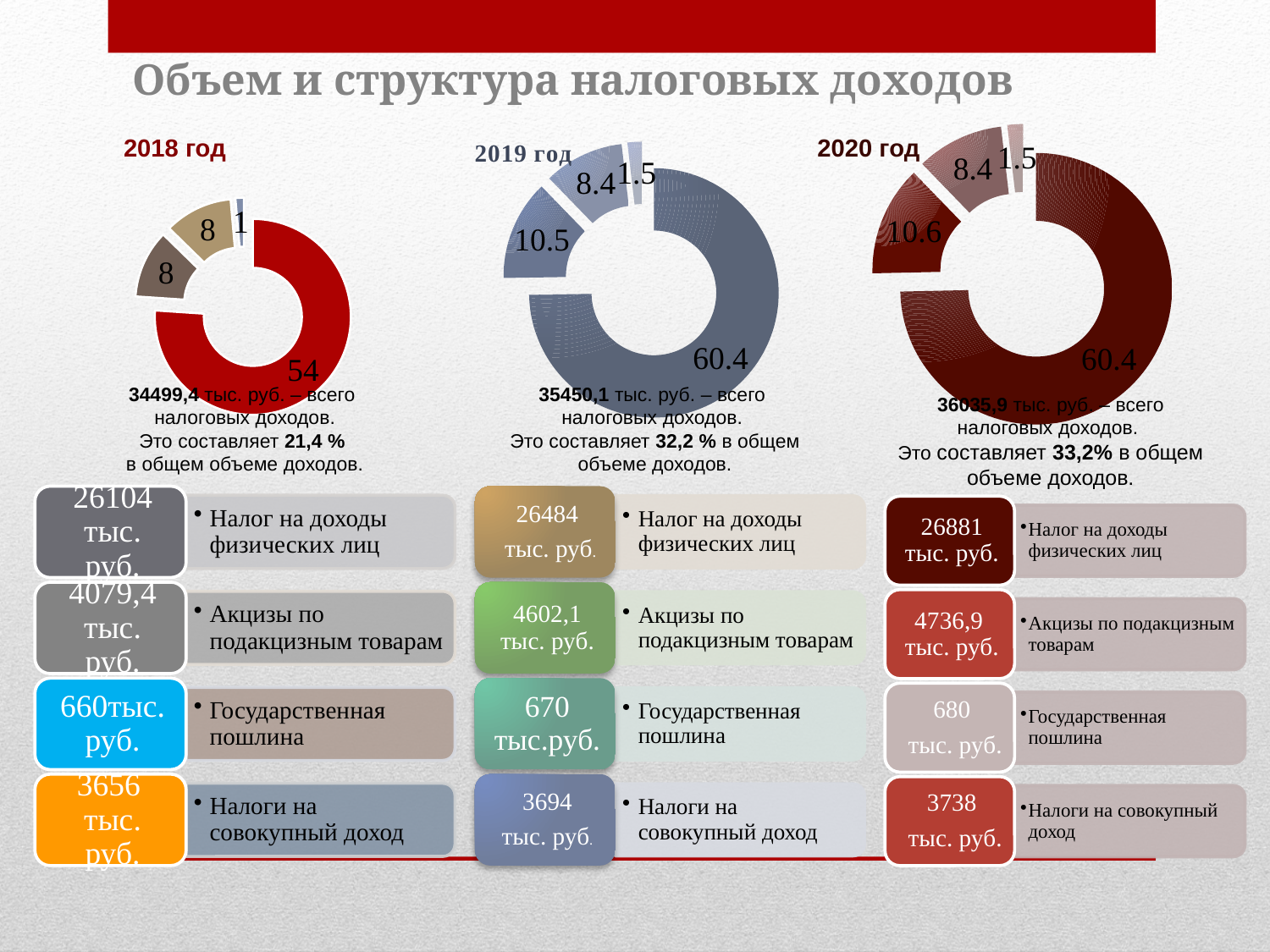

Объем и структура налоговых доходов

### Chart

| Category | Продажи |
|---|---|
| Кв. 1 | 60.4 |
| Кв. 2 | 10.6 |
| Кв. 3 | 8.4 |
| Кв. 4 | 1.5 |
2018 год
2020 год

### Chart

| Category | Продажи |
|---|---|
| Кв. 1 | 60.4 |
| Кв. 2 | 10.5 |
| Кв. 3 | 8.4 |
| Кв. 4 | 1.5 |

### Chart

| Category | Столбец1 |
|---|---|
| Налог на доходы физических лиц | 54.0 |
| Налоги на совокупный доход | 8.0 |
| Акцизы по подакцизным товарам | 8.0 |
| Государственная пошлина | 1.0 |
34499,4 тыс. руб. – всего
налоговых доходов.
Это составляет 21,4 %
в общем объеме доходов.
35450,1 тыс. руб. – всего
налоговых доходов.
Это составляет 32,2 % в общем объеме доходов.
36035,9 тыс. руб. – всего налоговых доходов.
Это составляет 33,2% в общем объеме доходов.
Налог на доходы физических лиц
26104 тыс. руб.
Акцизы по подакцизным товарам
4079,4 тыс. руб.
Государственная пошлина
660тыс. руб.
Налоги на совокупный доход
3656  тыс. руб.
Налог на доходы физических лиц
26484
 тыс. руб.
Акцизы по подакцизным товарам
4602,1 тыс. руб.
Государственная пошлина
670 тыс.руб.
Налоги на совокупный доход
3694
тыс. руб.
Налог на доходы физических лиц
26881 тыс. руб.
Акцизы по подакцизным товарам
4736,9  тыс. руб.
Государственная пошлина
680
 тыс. руб.
Налоги на совокупный доход
3738
 тыс. руб.